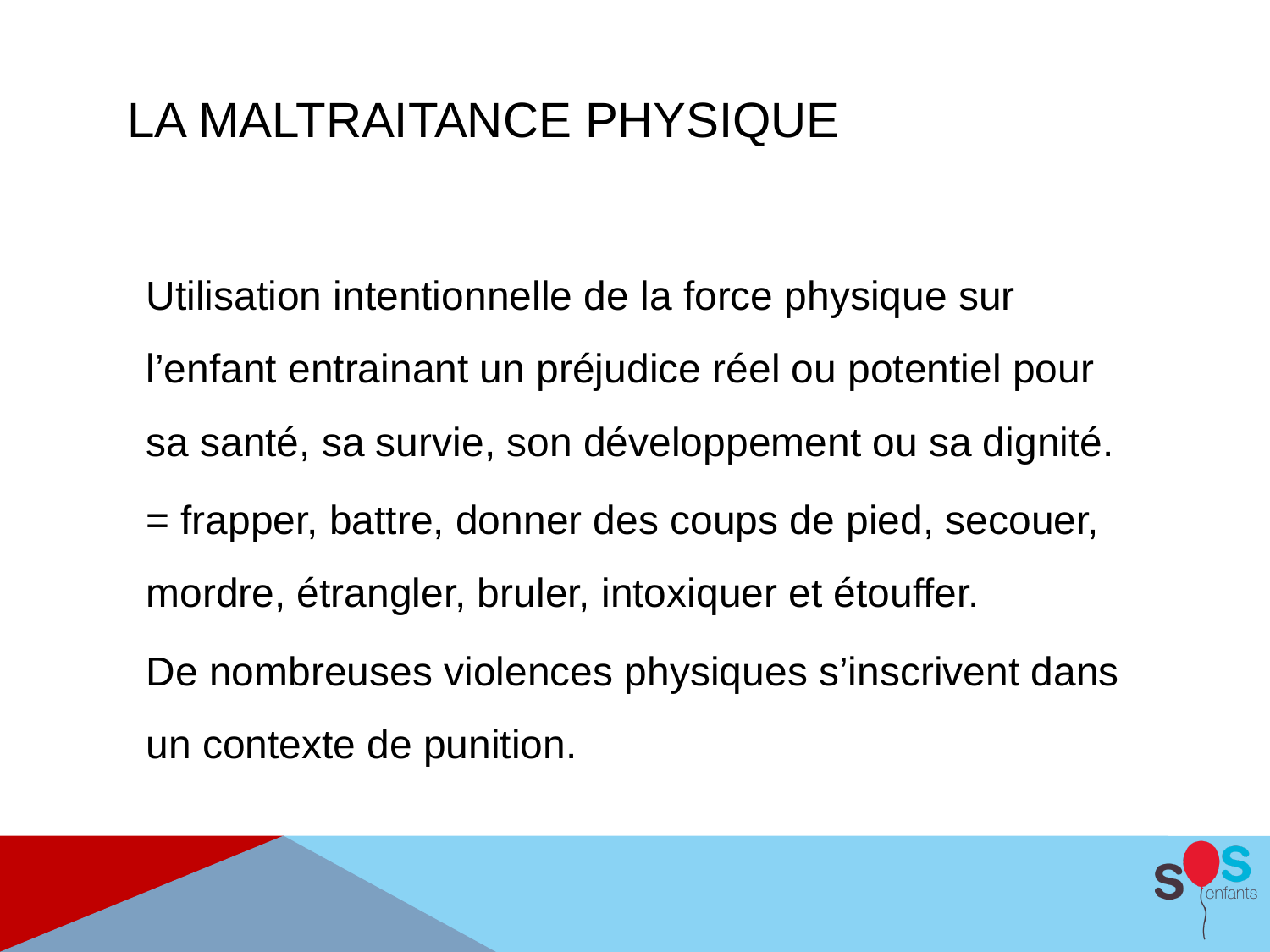

# La maltraitance physique
Utilisation intentionnelle de la force physique sur l’enfant entrainant un préjudice réel ou potentiel pour sa santé, sa survie, son développement ou sa dignité.
= frapper, battre, donner des coups de pied, secouer, mordre, étrangler, bruler, intoxiquer et étouffer.
De nombreuses violences physiques s’inscrivent dans un contexte de punition.